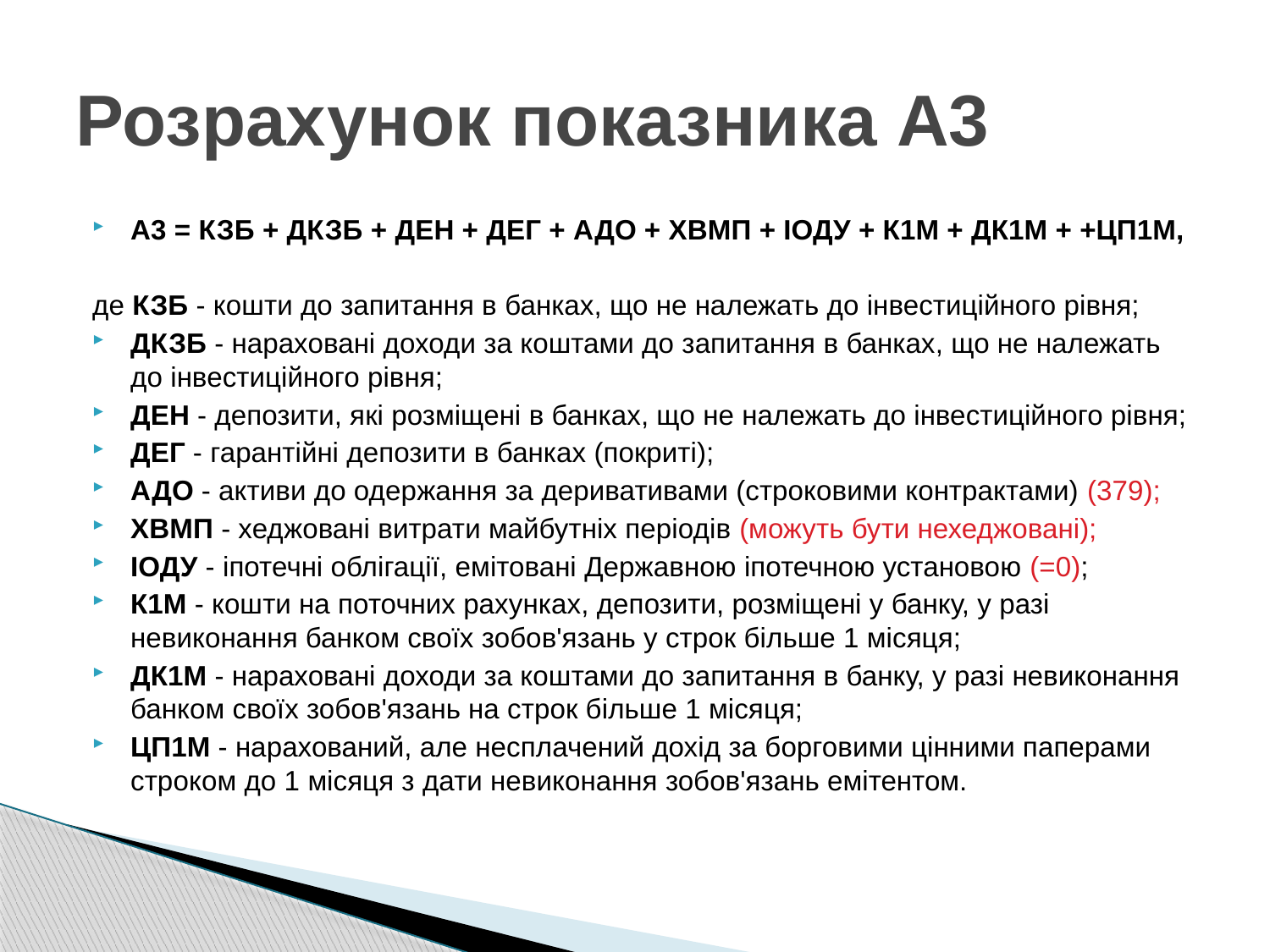

# Розрахунок показника А3
А3 = КЗБ + ДКЗБ + ДЕН + ДЕГ + АДО + ХВМП + ІОДУ + К1М + ДК1М + +ЦП1М,

де КЗБ - кошти до запитання в банках, що не належать до інвестиційного рівня;
ДКЗБ - нараховані доходи за коштами до запитання в банках, що не належать до інвестиційного рівня;
ДЕН - депозити, які розміщені в банках, що не належать до інвестиційного рівня;
ДЕГ - гарантійні депозити в банках (покриті);
АДО - активи до одержання за деривативами (строковими контрактами) (379);
ХВМП - хеджовані витрати майбутніх періодів (можуть бути нехеджовані);
ІОДУ - іпотечні облігації, емітовані Державною іпотечною установою (=0);
К1М - кошти на поточних рахунках, депозити, розміщені у банку, у разі невиконання банком своїх зобов'язань у строк більше 1 місяця;
ДК1М - нараховані доходи за коштами до запитання в банку, у разі невиконання банком своїх зобов'язань на строк більше 1 місяця;
ЦП1М - нарахований, але несплачений дохід за борговими цінними паперами строком до 1 місяця з дати невиконання зобов'язань емітентом.